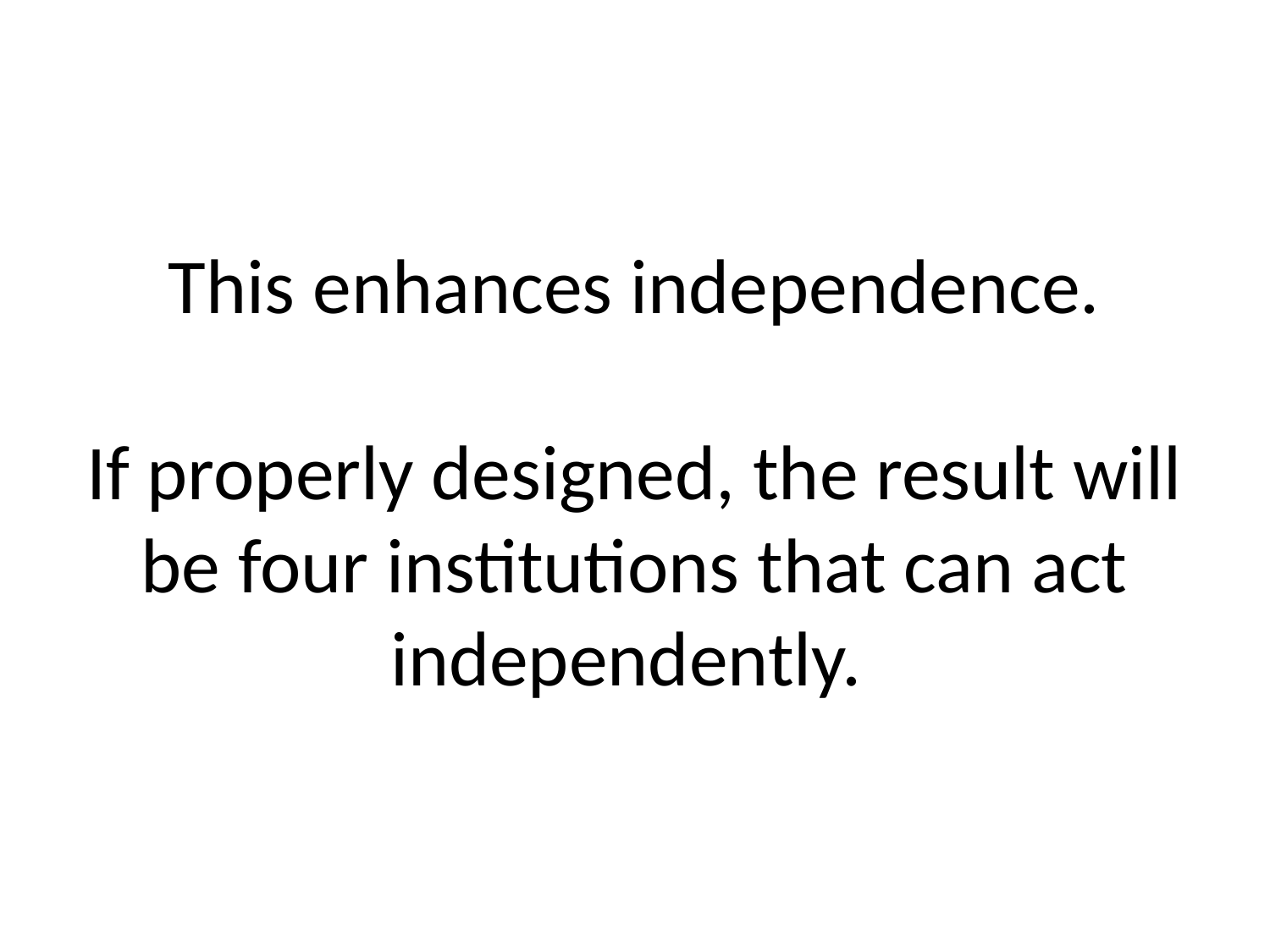

# This enhances independence. If properly designed, the result will be four institutions that can act independently.